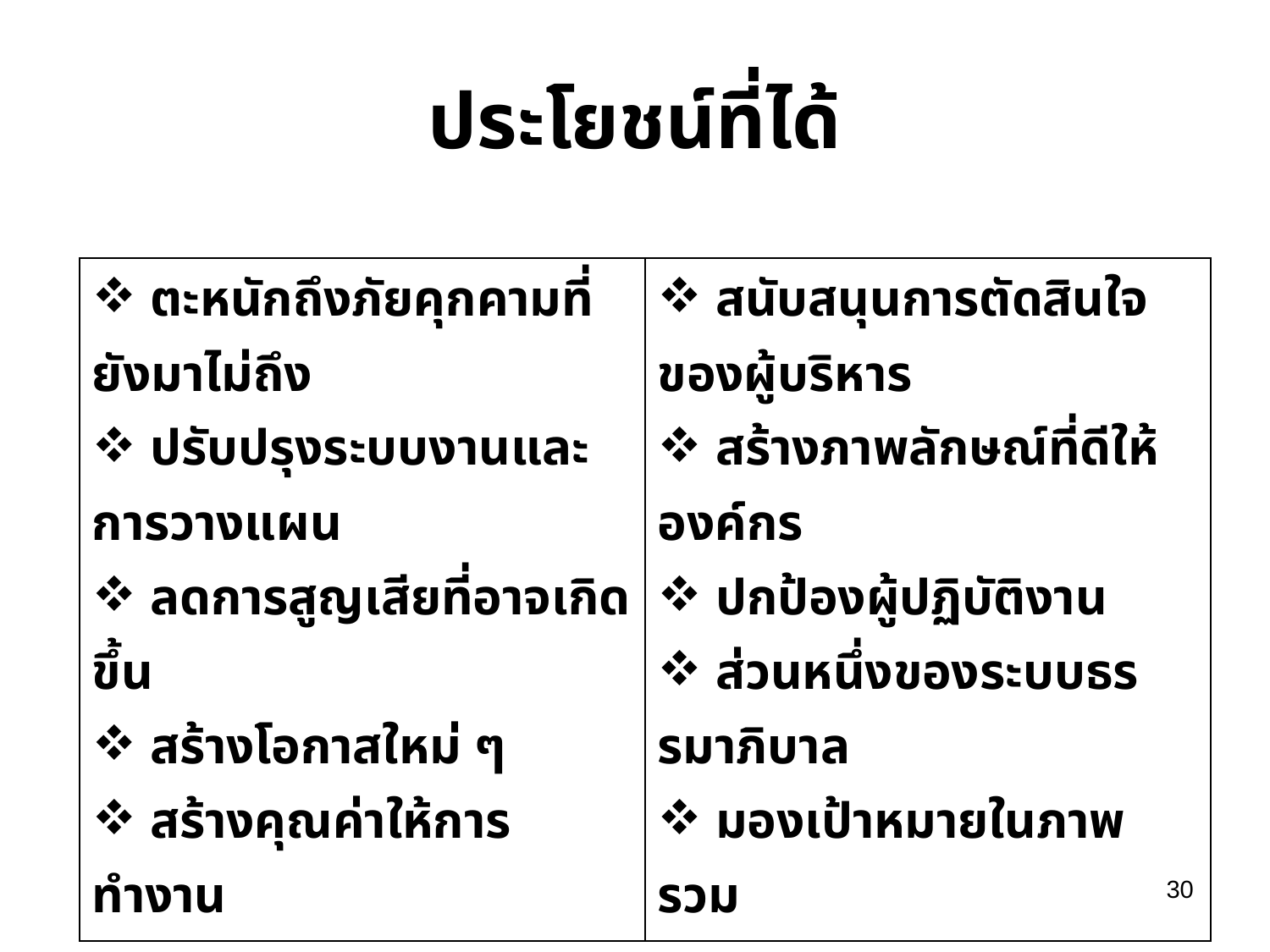

# ประโยชน์ที่ได้
| ตะหนักถึงภัยคุกคามที่ยังมาไม่ถึง ปรับปรุงระบบงานและการวางแผน ลดการสูญเสียที่อาจเกิดขึ้น สร้างโอกาสใหม่ ๆ สร้างคุณค่าให้การทำงาน | สนับสนุนการตัดสินใจของผู้บริหาร สร้างภาพลักษณ์ที่ดีให้องค์กร ปกป้องผู้ปฏิบัติงาน ส่วนหนึ่งของระบบธรรมาภิบาล มองเป้าหมายในภาพรวม |
| --- | --- |
30